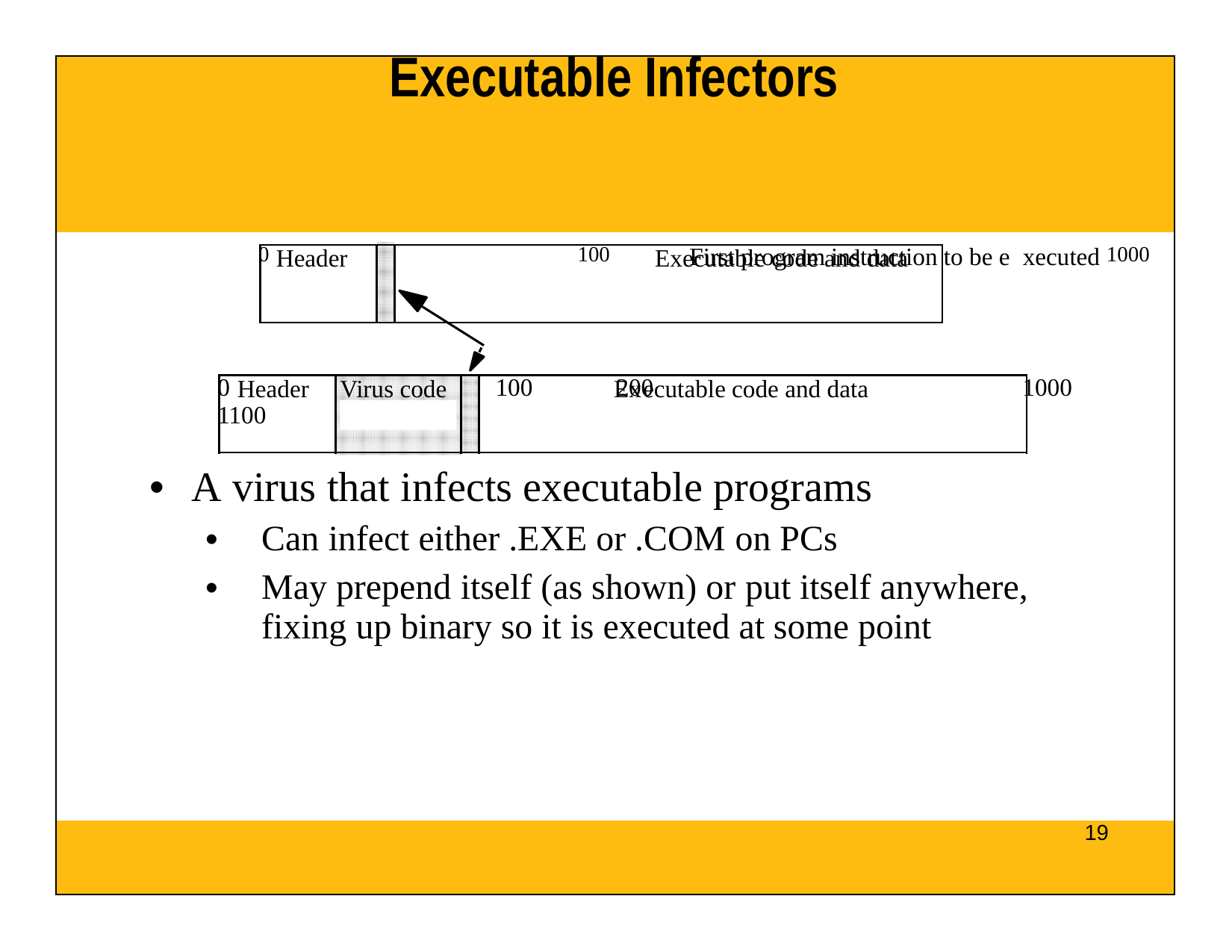

| Executable Infectors |
| --- |
| 0 100 First program instruction to be e xecuted 1000 0 100 200 1000 1100 A virus that infects executable programs Can infect either .EXE or .COM on PCs May prepend itself (as shown) or put itself anywhere, fixing up binary so it is executed at some point |
| 19 |

| Header |  | Executable code and data |
| --- | --- | --- |

| Header | Virus code |  | Executable code and data |
| --- | --- | --- | --- |